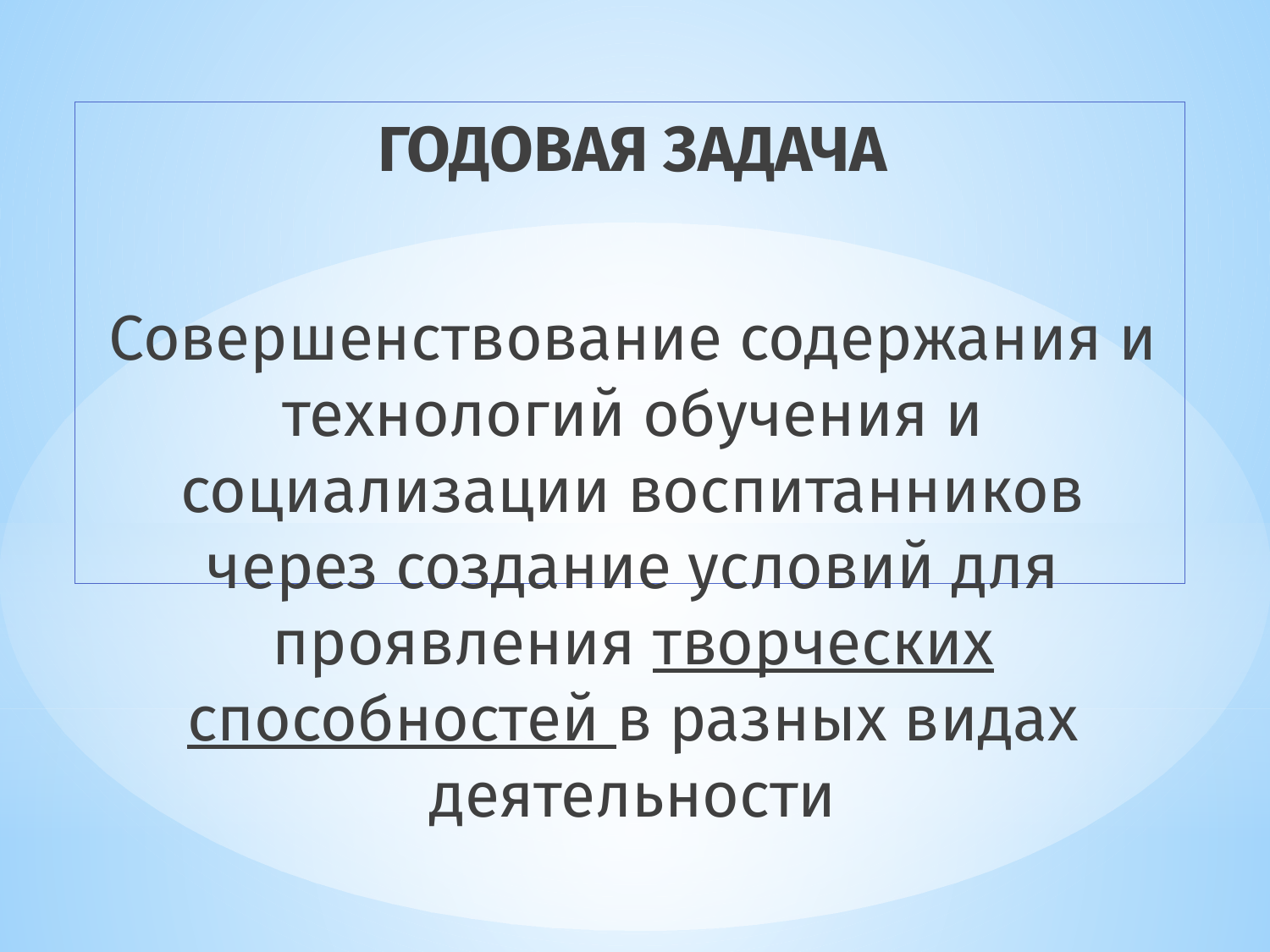

ГОДОВАЯ ЗАДАЧА

Совершенствование содержания и технологий обучения и социализации воспитанников через создание условий для проявления творческих способностей в разных видах деятельности